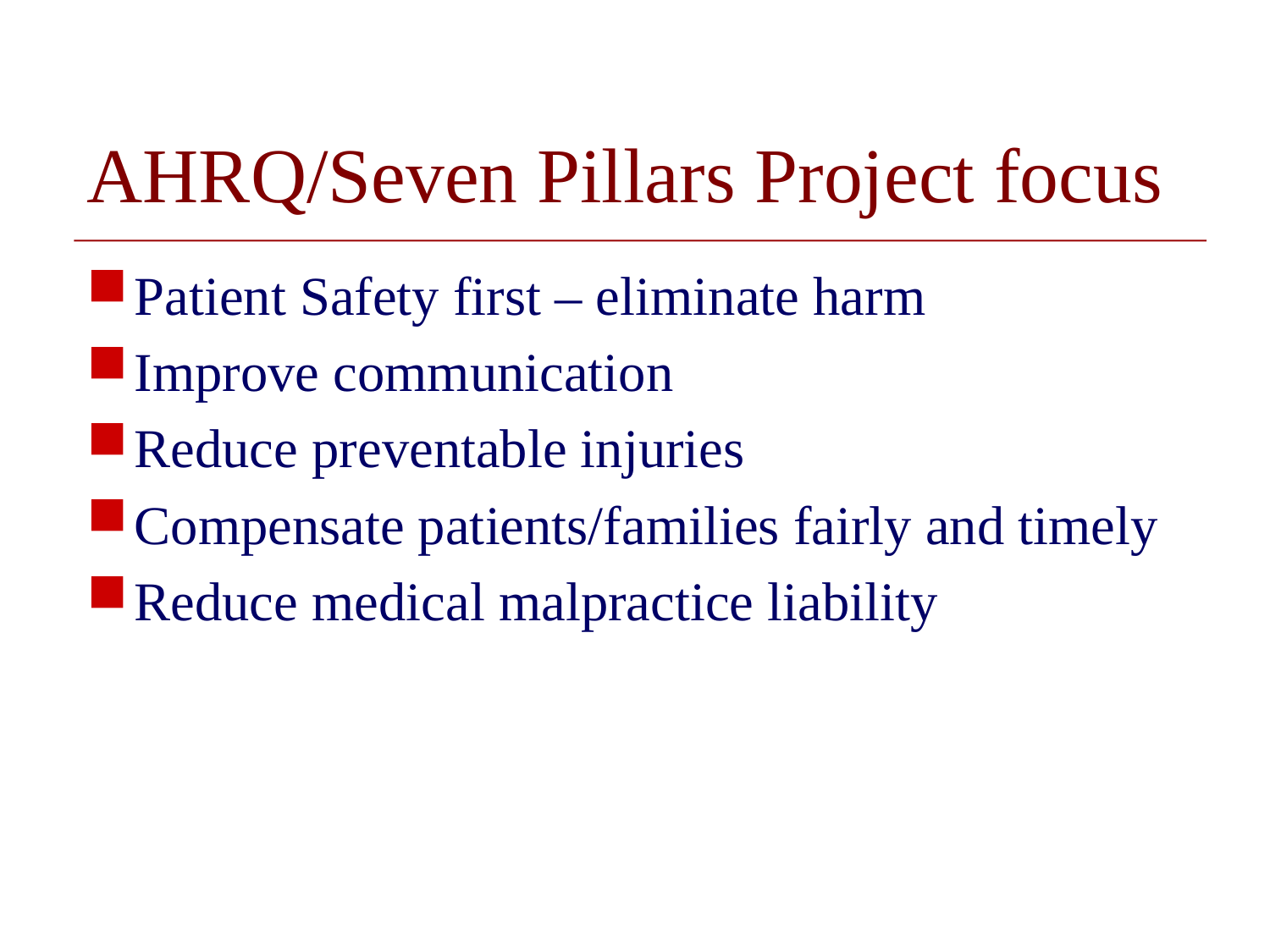

# AHRQ/Seven Pillars Project focus
Patient Safety first – eliminate harm
Improve communication
Reduce preventable injuries
Compensate patients/families fairly and timely
Reduce medical malpractice liability